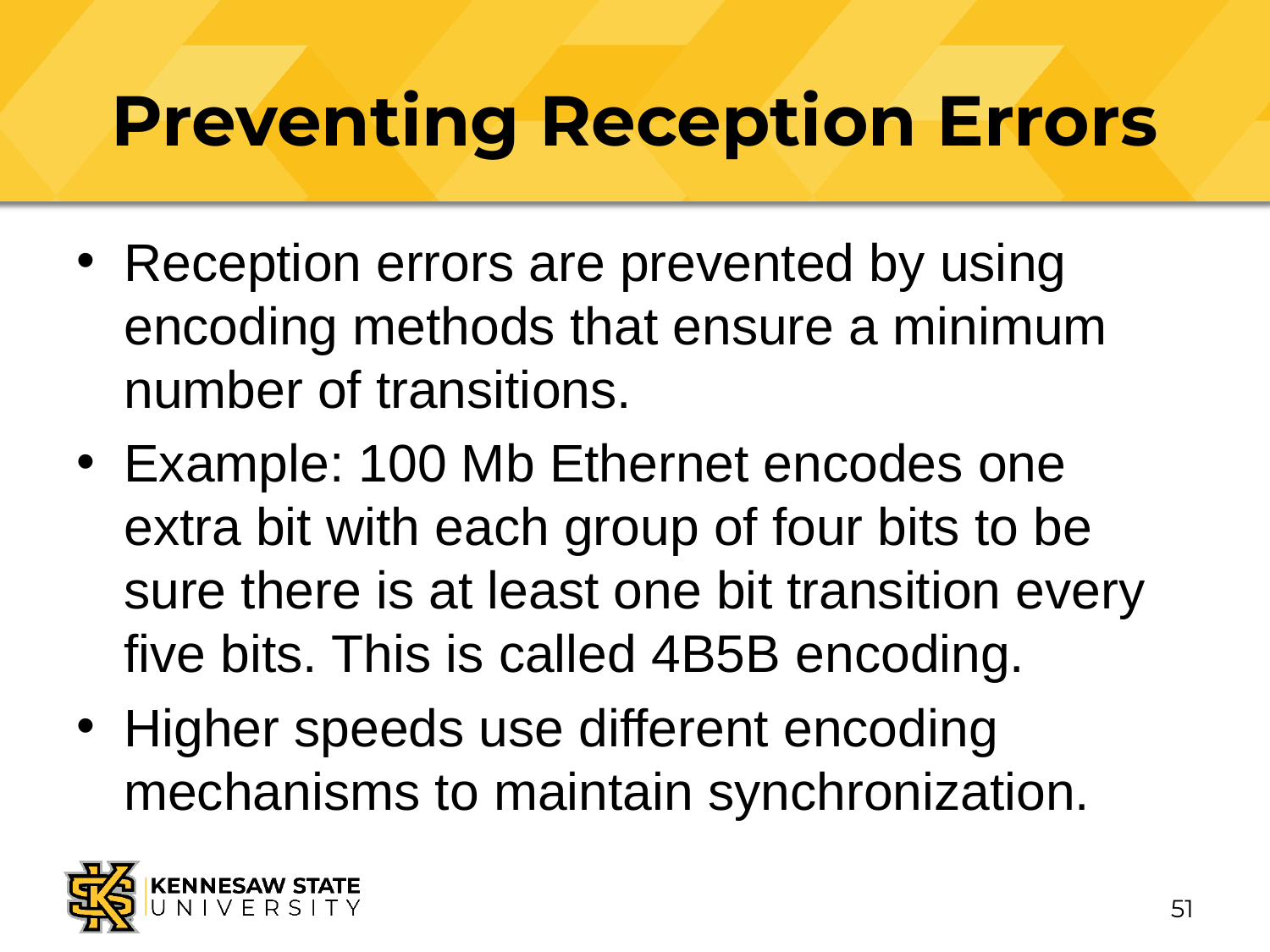

# Preventing Reception Errors
Reception errors are prevented by using encoding methods that ensure a minimum number of transitions.
Example: 100 Mb Ethernet encodes one extra bit with each group of four bits to be sure there is at least one bit transition every five bits. This is called 4B5B encoding.
Higher speeds use different encoding mechanisms to maintain synchronization.
51